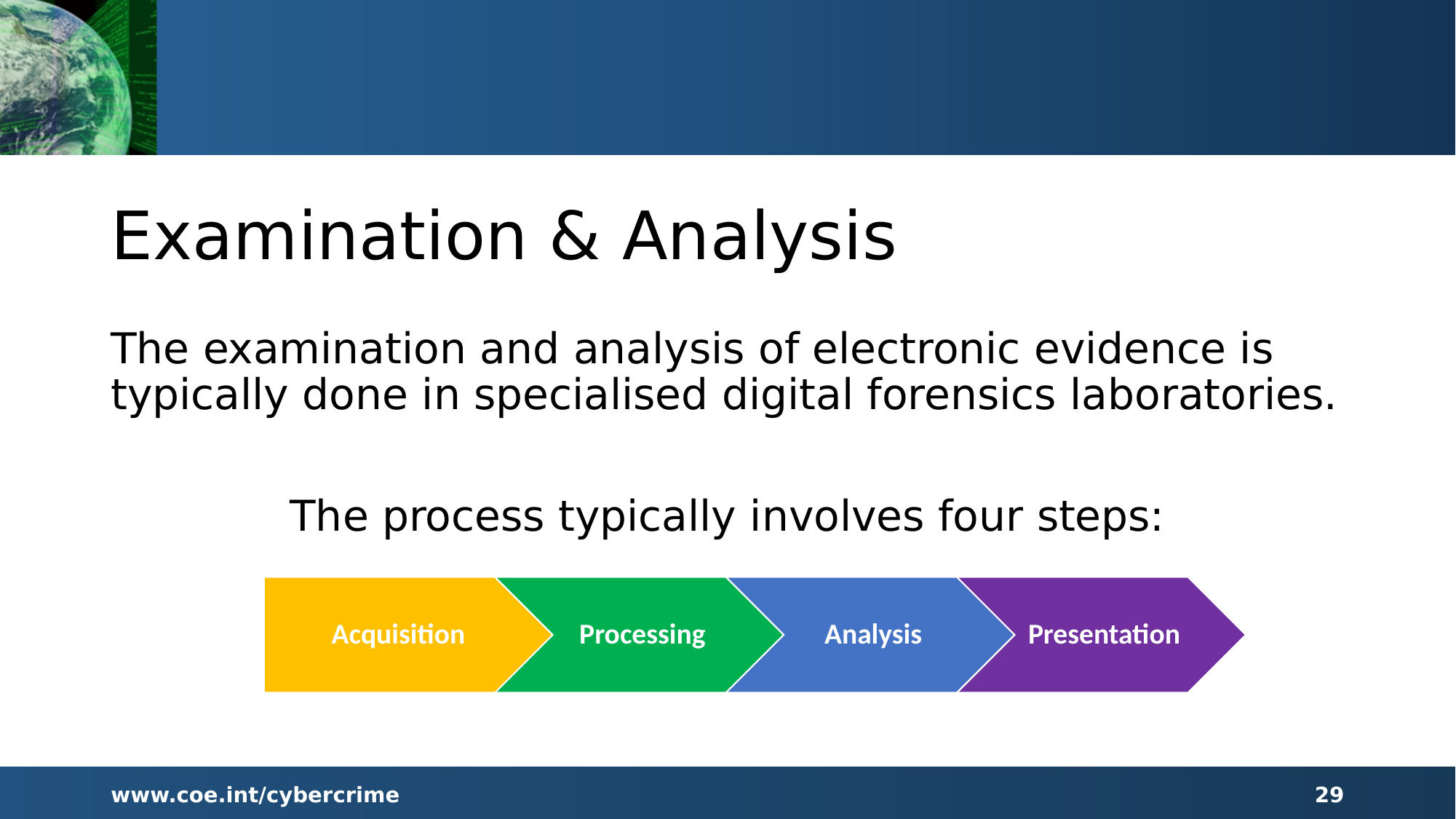

# Examination & Analysis
The examination and analysis of electronic evidence is typically done in specialised digital forensics laboratories.

The process typically involves four steps:

Acquisition
Processing
Analysis
Presentation
www.coe.int/cybercrime
29